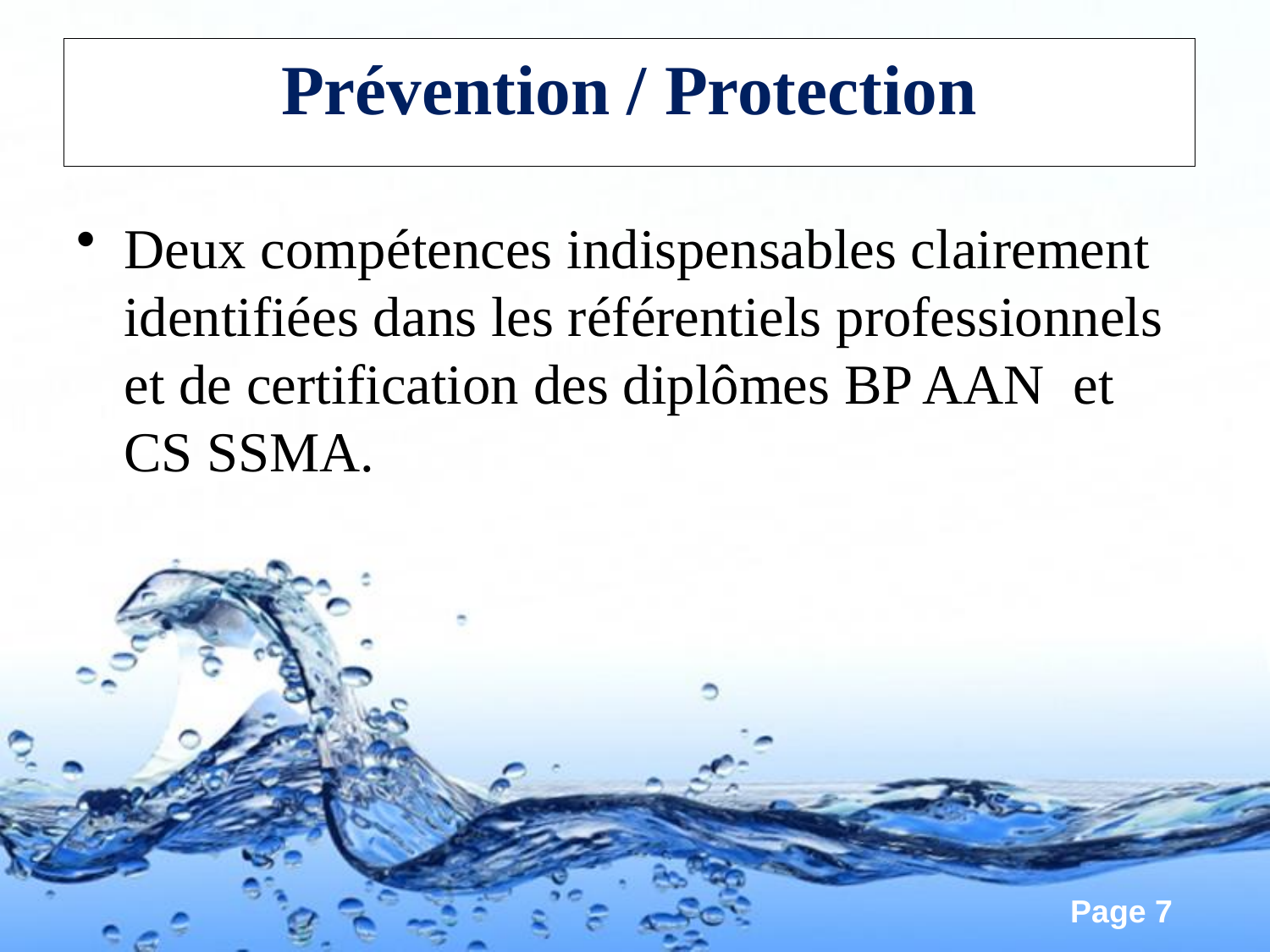

# Prévention / Protection
Prévention / Protection
Deux compétences indispensables clairement identifiées dans les référentiels professionnels et de certification des diplômes BP AAN  et CS SSMA.